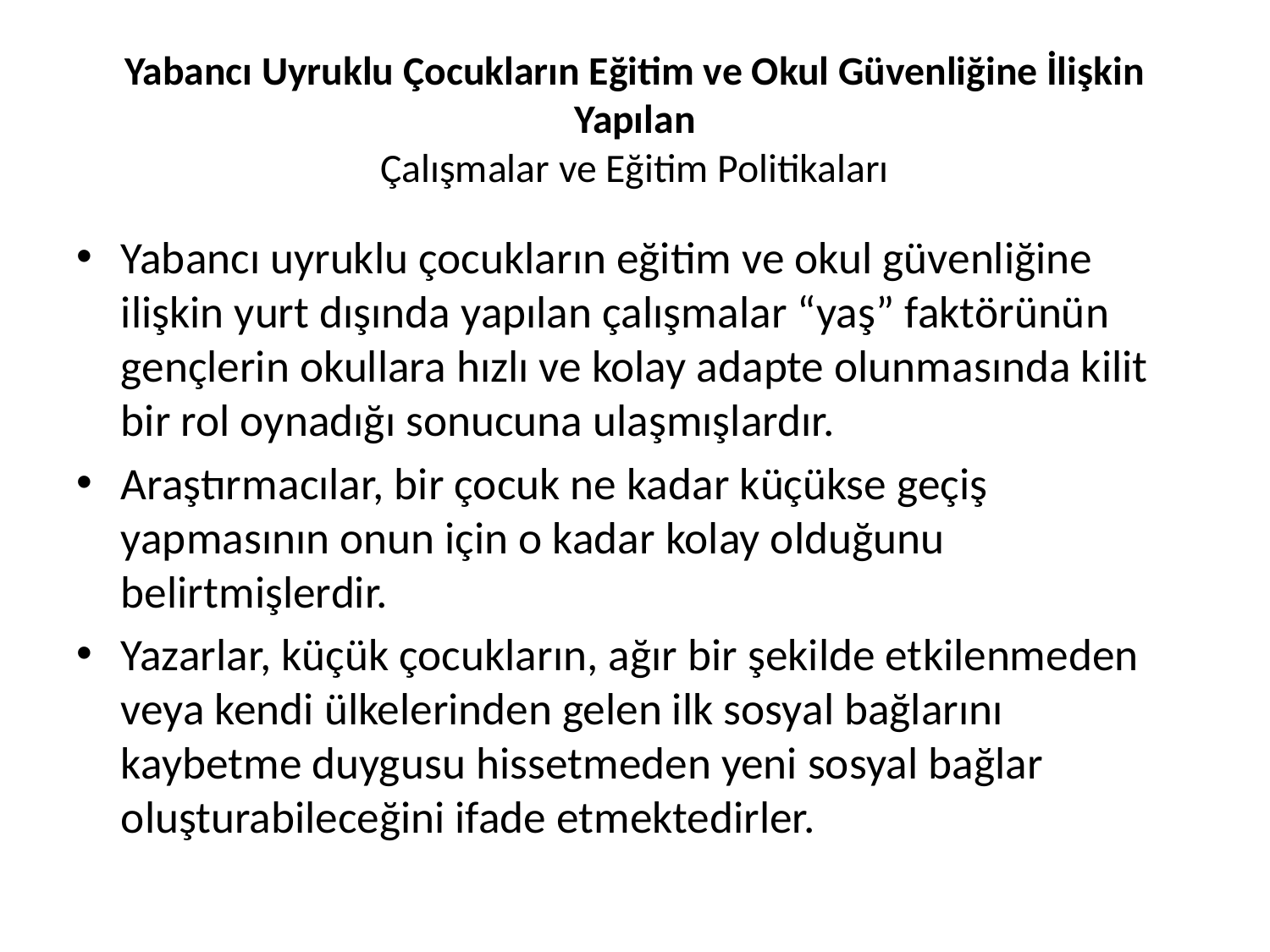

# Yabancı Uyruklu Çocukların Eğitim ve Okul Güvenliğine İlişkin Yapılan Çalışmalar ve Eğitim Politikaları
Yabancı uyruklu çocukların eğitim ve okul güvenliğine ilişkin yurt dışında yapılan çalışmalar “yaş” faktörünün gençlerin okullara hızlı ve kolay adapte olunmasında kilit bir rol oynadığı sonucuna ulaşmışlardır.
Araştırmacılar, bir çocuk ne kadar küçükse geçiş yapmasının onun için o kadar kolay olduğunu belirtmişlerdir.
Yazarlar, küçük çocukların, ağır bir şekilde etkilenmeden veya kendi ülkelerinden gelen ilk sosyal bağlarını kaybetme duygusu hissetmeden yeni sosyal bağlar oluşturabileceğini ifade etmektedirler.